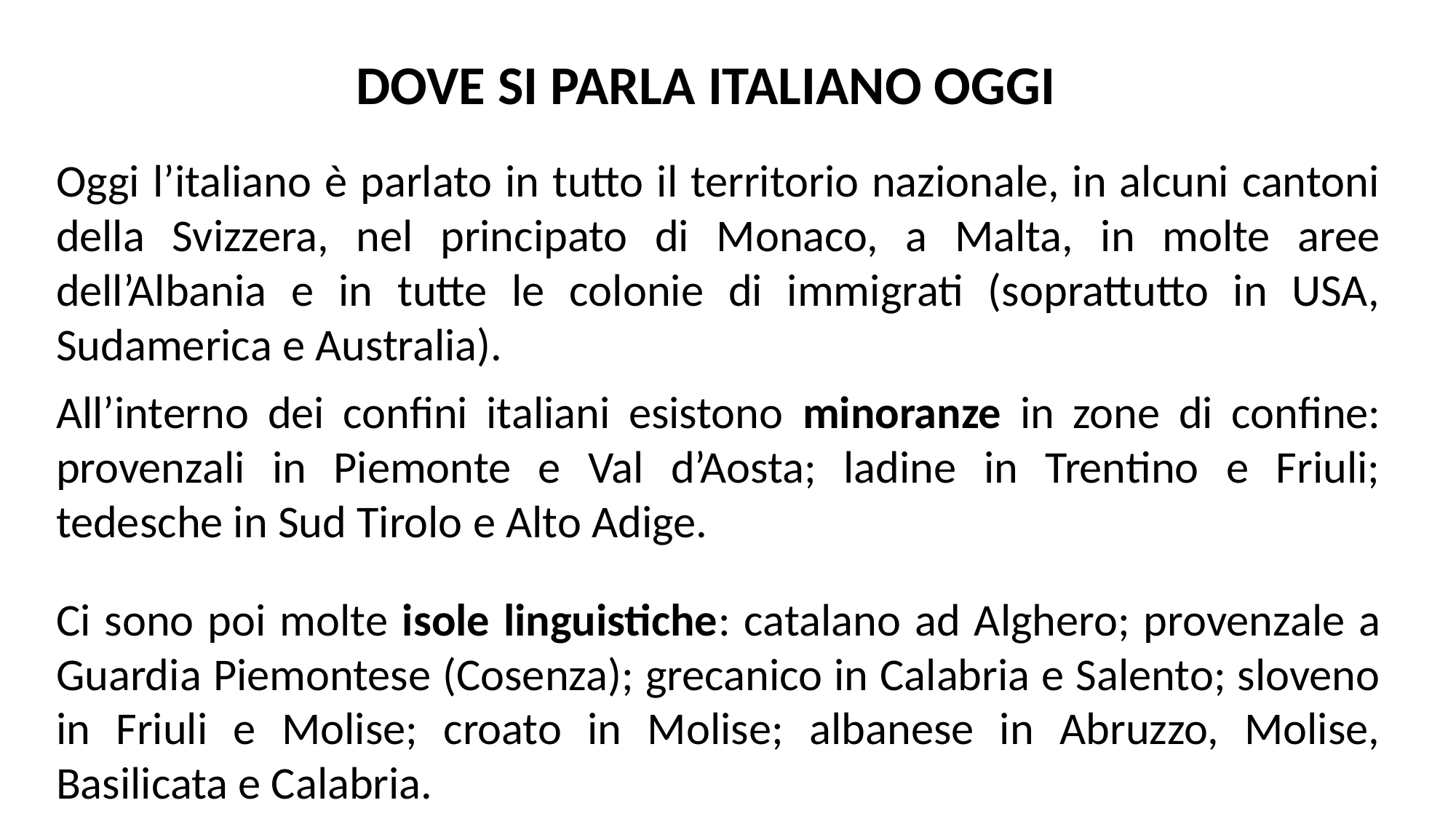

DOVE SI PARLA ITALIANO OGGI
Oggi l’italiano è parlato in tutto il territorio nazionale, in alcuni cantoni della Svizzera, nel principato di Monaco, a Malta, in molte aree dell’Albania e in tutte le colonie di immigrati (soprattutto in USA, Sudamerica e Australia).
All’interno dei confini italiani esistono minoranze in zone di confine: provenzali in Piemonte e Val d’Aosta; ladine in Trentino e Friuli; tedesche in Sud Tirolo e Alto Adige.

Ci sono poi molte isole linguistiche: catalano ad Alghero; provenzale a Guardia Piemontese (Cosenza); grecanico in Calabria e Salento; sloveno in Friuli e Molise; croato in Molise; albanese in Abruzzo, Molise, Basilicata e Calabria.